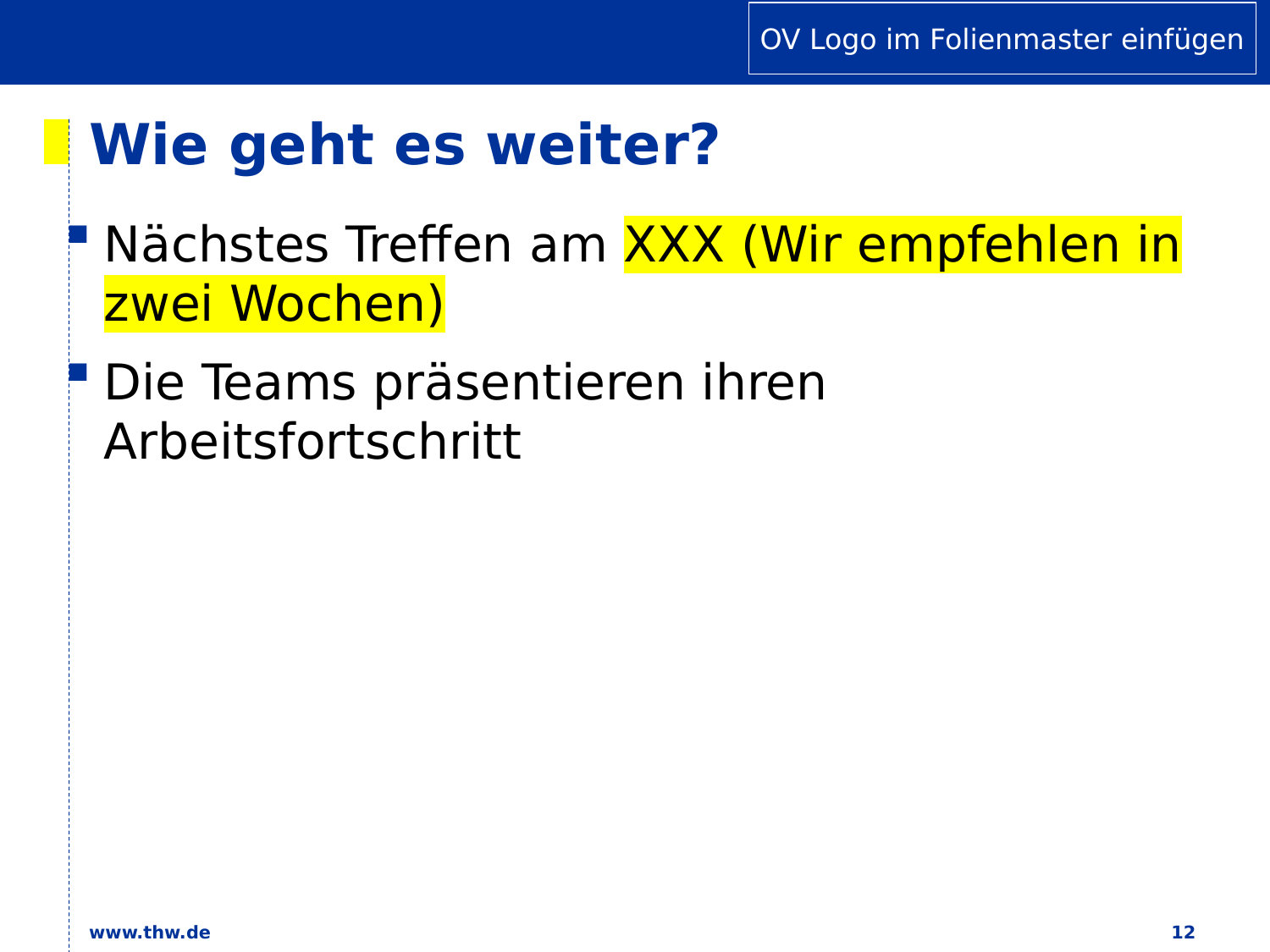

# Wie geht es weiter?
Nächstes Treffen am XXX (Wir empfehlen in zwei Wochen)
Die Teams präsentieren ihren Arbeitsfortschritt
www.thw.de
12